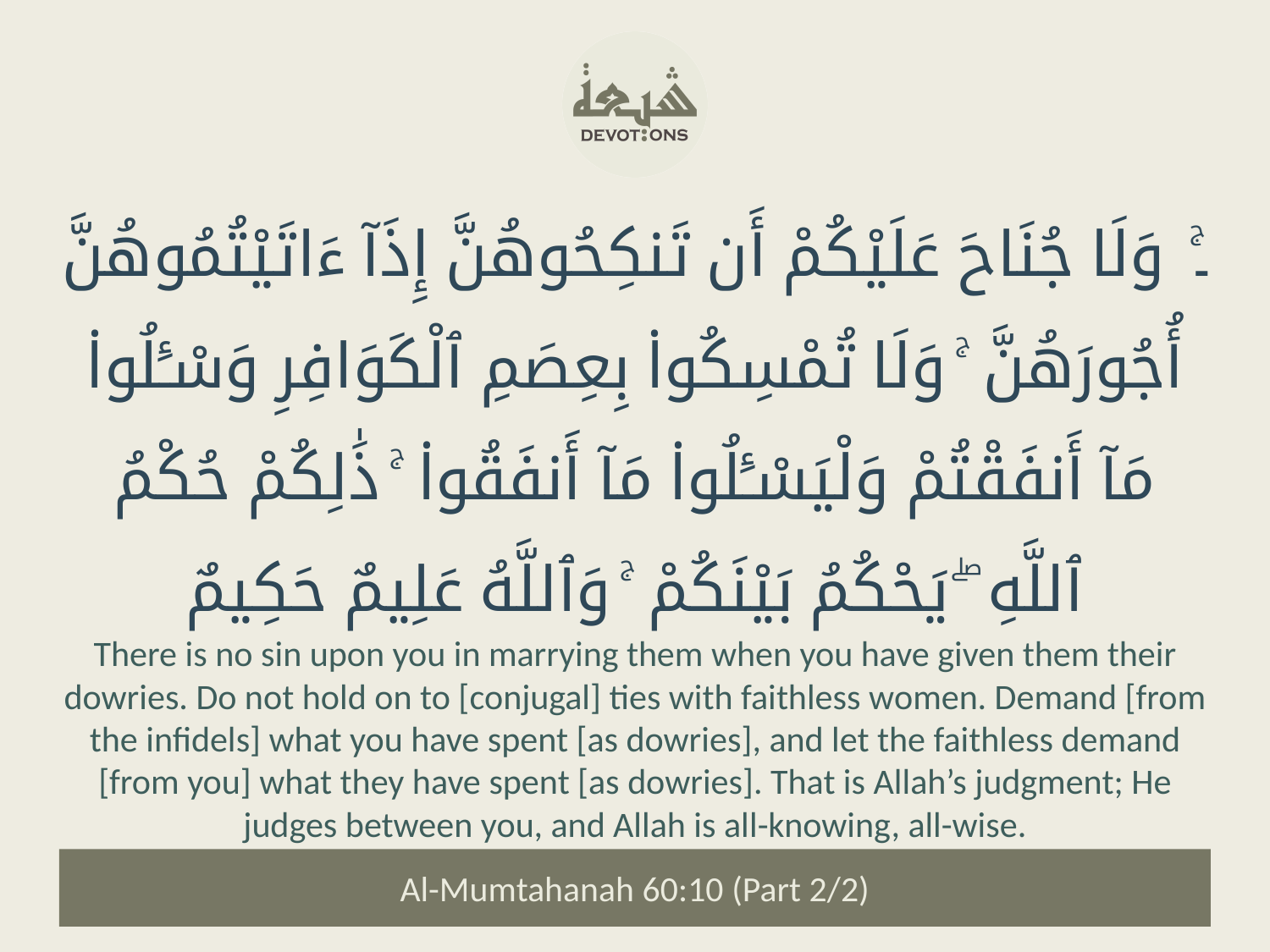

۔ۚ  وَلَا جُنَاحَ عَلَيْكُمْ أَن تَنكِحُوهُنَّ إِذَآ ءَاتَيْتُمُوهُنَّ أُجُورَهُنَّ ۚ وَلَا تُمْسِكُوا۟ بِعِصَمِ ٱلْكَوَافِرِ وَسْـَٔلُوا۟ مَآ أَنفَقْتُمْ وَلْيَسْـَٔلُوا۟ مَآ أَنفَقُوا۟ ۚ ذَٰلِكُمْ حُكْمُ ٱللَّهِ ۖ يَحْكُمُ بَيْنَكُمْ ۚ وَٱللَّهُ عَلِيمٌ حَكِيمٌ
There is no sin upon you in marrying them when you have given them their dowries. Do not hold on to [conjugal] ties with faithless women. Demand [from the infidels] what you have spent [as dowries], and let the faithless demand [from you] what they have spent [as dowries]. That is Allah’s judgment; He judges between you, and Allah is all-knowing, all-wise.
Al-Mumtahanah 60:10 (Part 2/2)